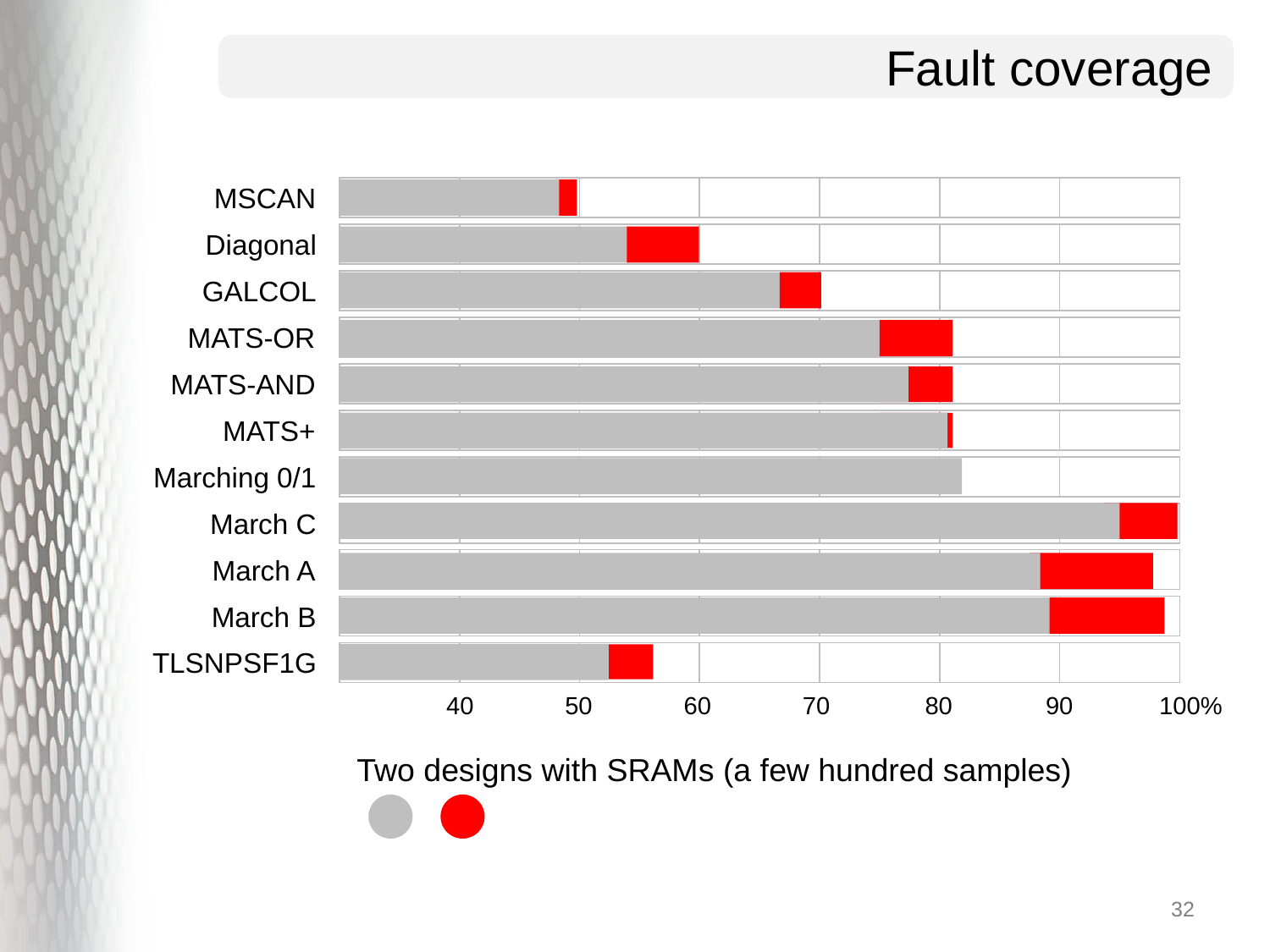

# Fault coverage
MSCAN

40
50
60
70
80
90
100%

Diagonal

GALCOL

MATS-OR

MATS-AND

MATS+

Marching 0/1

March C

March A

March B

TLSNPSF1G

Two designs with SRAMs (a few hundred samples)